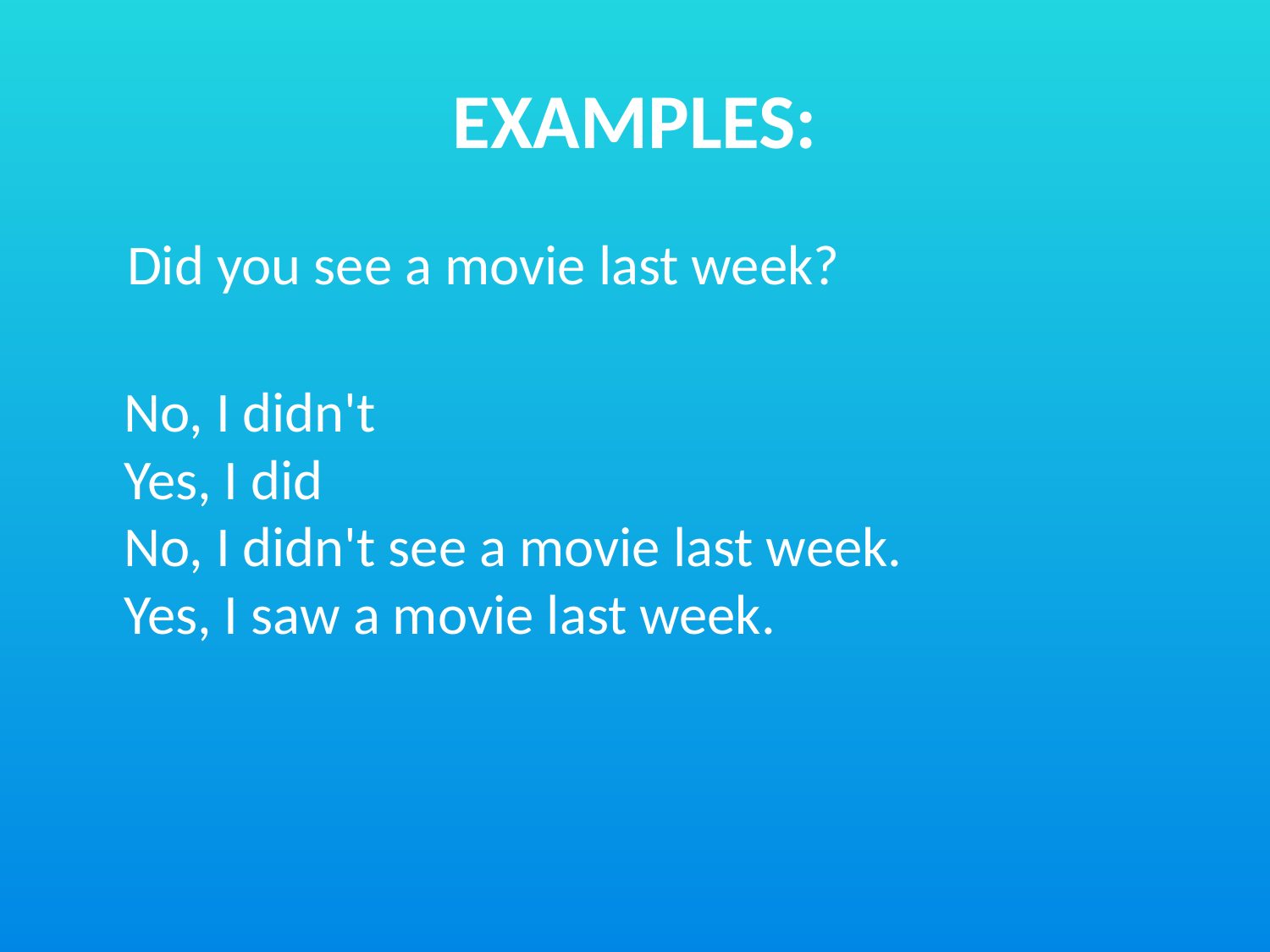

# EXAMPLES:
    Did you see a movie last week?
No, I didn't
Yes, I did
No, I didn't see a movie last week.
Yes, I saw a movie last week.